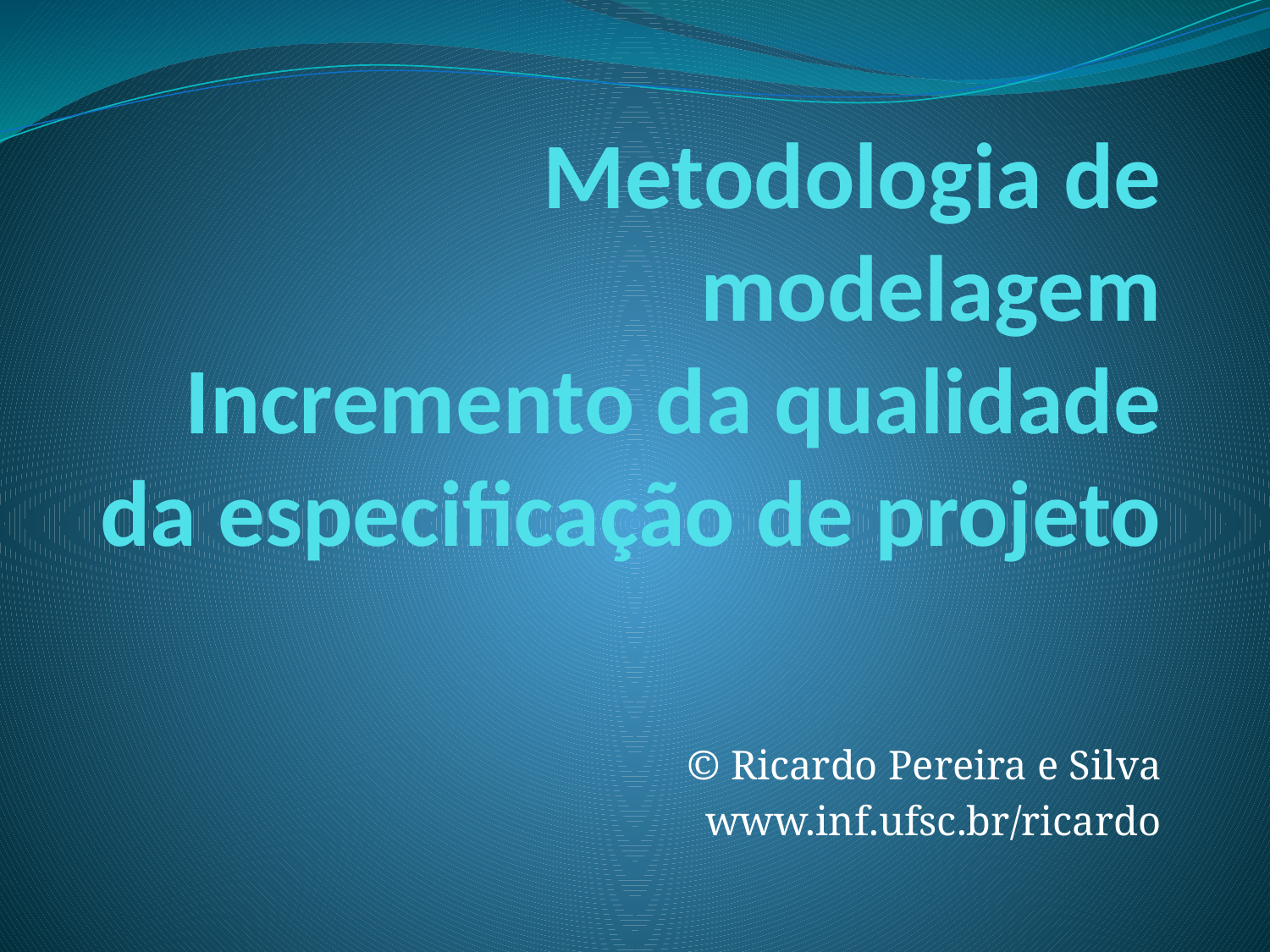

# Metodologia de modelagem Incremento da qualidade da especificação de projeto
© Ricardo Pereira e Silva
www.inf.ufsc.br/ricardo